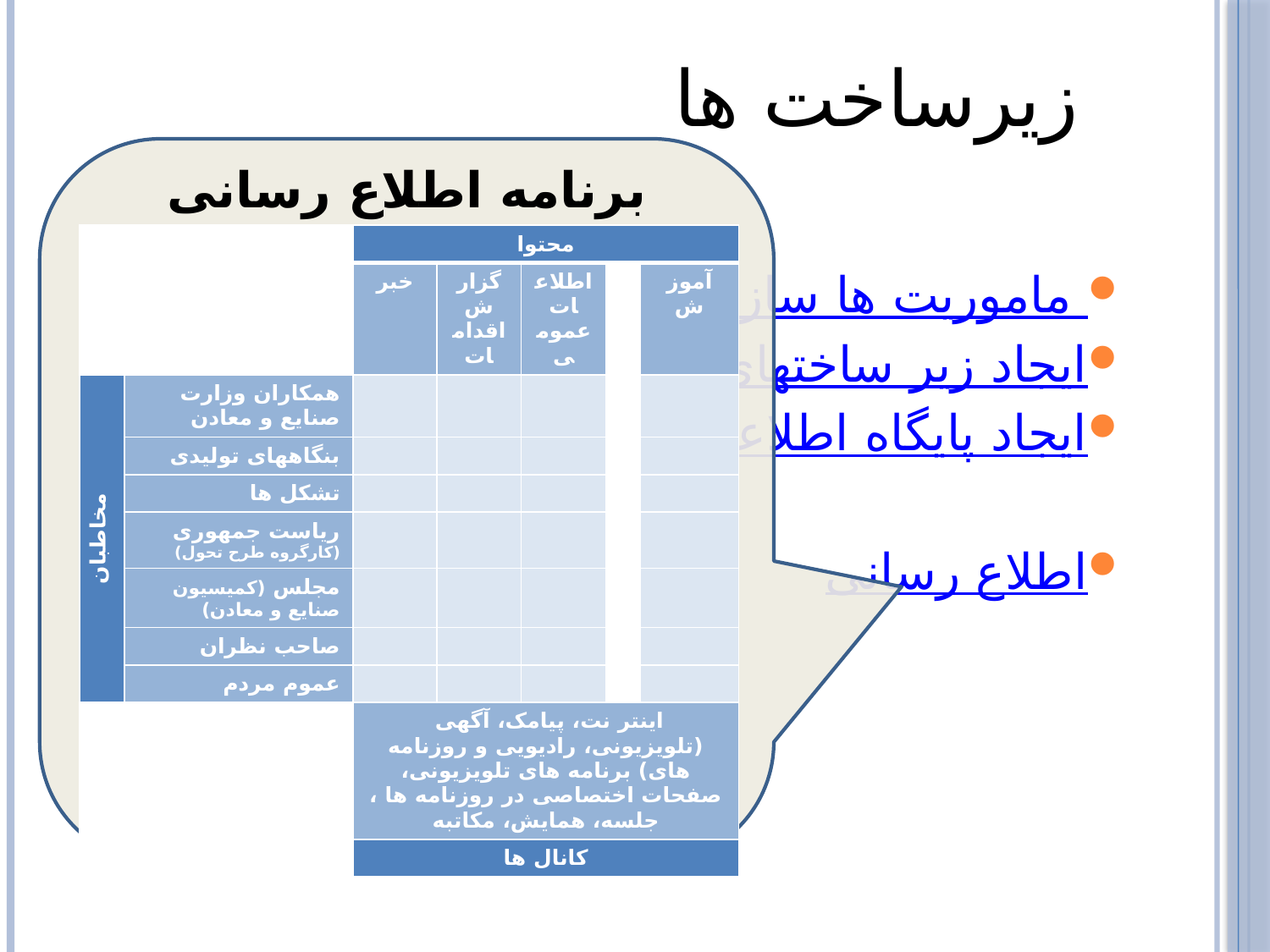

# زیرساخت ها
برنامه اطلاع رسانی

سازماندهی ماموریت ها
ایجاد زیر ساختهای مدیریت پروژه
ایجاد پایگاه اطلاعات صنعت و معدن

اطلاع رسانی

|  |  | محتوا |  |  |  |  |
| --- | --- | --- | --- | --- | --- | --- |
|  |  | خبر | گزارش اقدامات | اطلاعات عمومی |  | آموزش |
| مخاطبان | همکاران وزارت صنایع و معادن |  |  |  |  |  |
|  | بنگاههای تولیدی |  |  |  |  |  |
|  | تشکل ها |  |  |  |  |  |
|  | ریاست جمهوری (کارگروه طرح تحول) |  |  |  |  |  |
|  | مجلس (کمیسیون صنایع و معادن) |  |  |  |  |  |
|  | صاحب نظران |  |  |  |  |  |
|  | عموم مردم |  |  |  |  |  |
|  |  | اینتر نت، پیامک، آگهی (تلویزیونی، رادیویی و روزنامه های) برنامه های تلویزیونی، صفحات اختصاصی در روزنامه ها ، جلسه، همایش، مکاتبه |  |  |  |  |
|  |  | کانال ها |  |  |  |  |